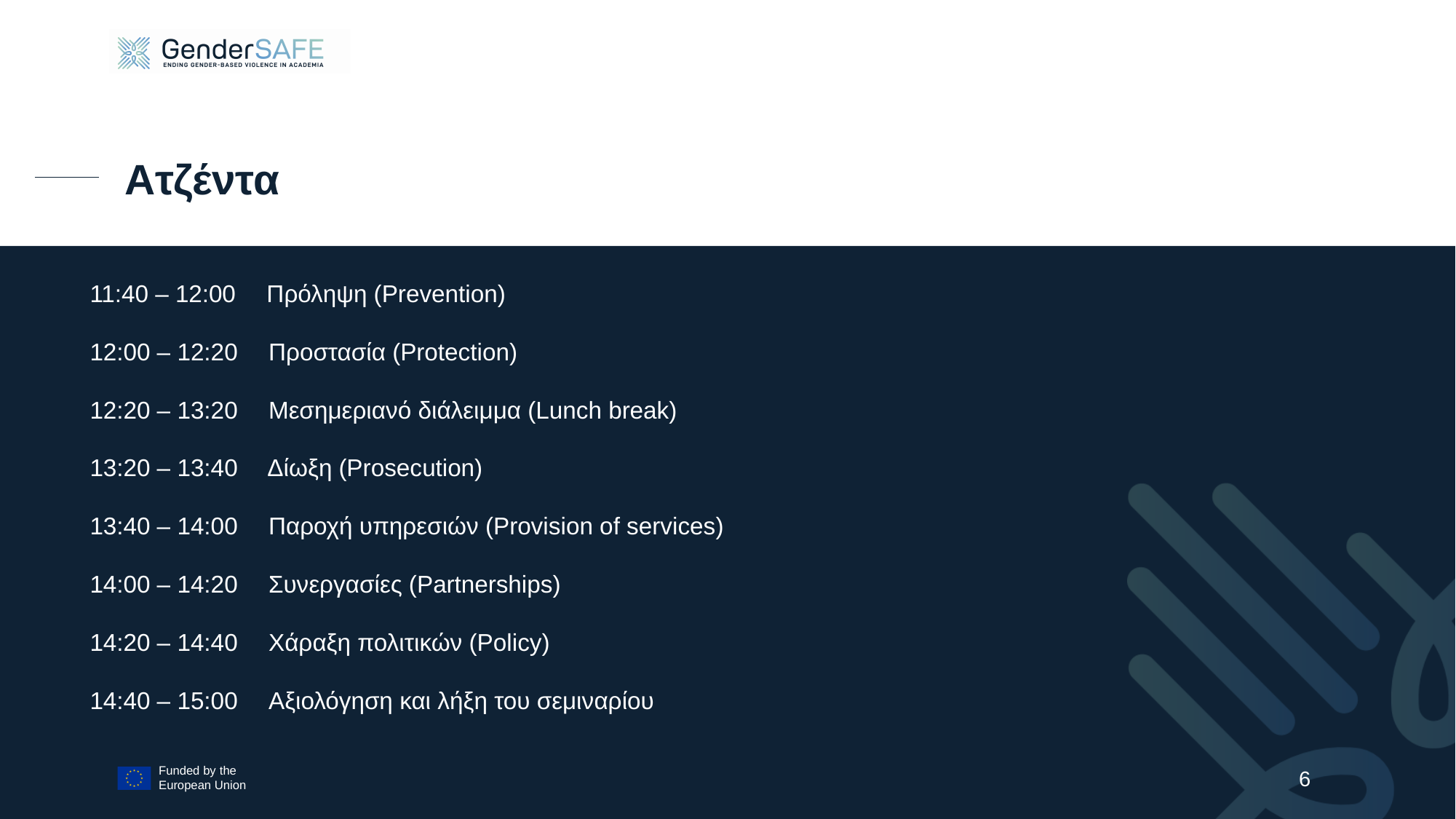

Ατζέντα
11:40 – 12:00  Πρόληψη (Prevention)

12:00 – 12:20  Προστασία (Protection)

12:20 – 13:20  Μεσημεριανό διάλειμμα (Lunch break)

13:20 – 13:40  Δίωξη (Prosecution)

13:40 – 14:00  Παροχή υπηρεσιών (Provision of services)

14:00 – 14:20  Συνεργασίες (Partnerships)

14:20 – 14:40  Χάραξη πολιτικών (Policy)

14:40 – 15:00  Αξιολόγηση και λήξη του σεμιναρίου